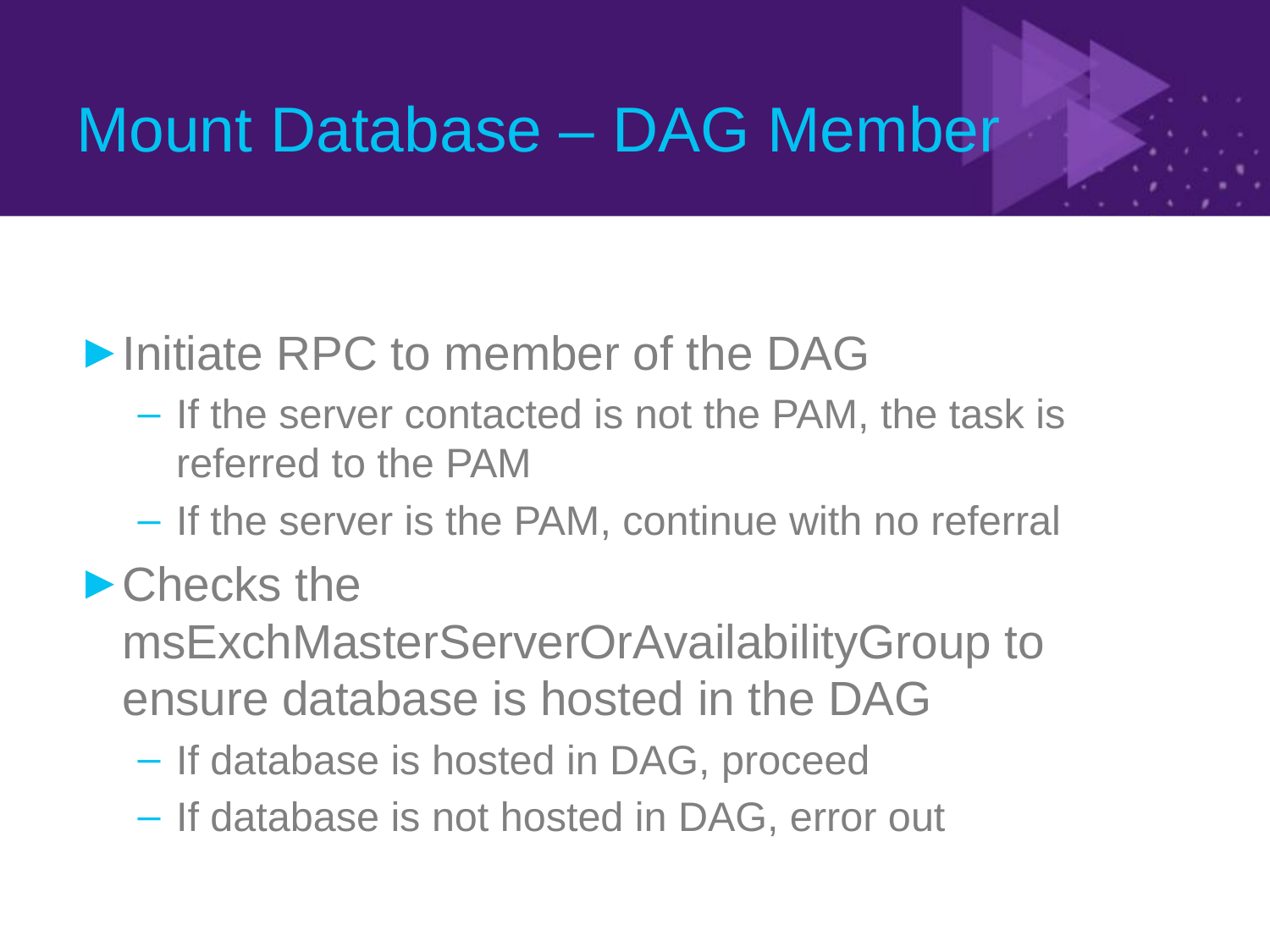

# Mount Database – DAG Member
Initiate RPC to member of the DAG
If the server contacted is not the PAM, the task is referred to the PAM
If the server is the PAM, continue with no referral
Checks the msExchMasterServerOrAvailabilityGroup to ensure database is hosted in the DAG
If database is hosted in DAG, proceed
If database is not hosted in DAG, error out